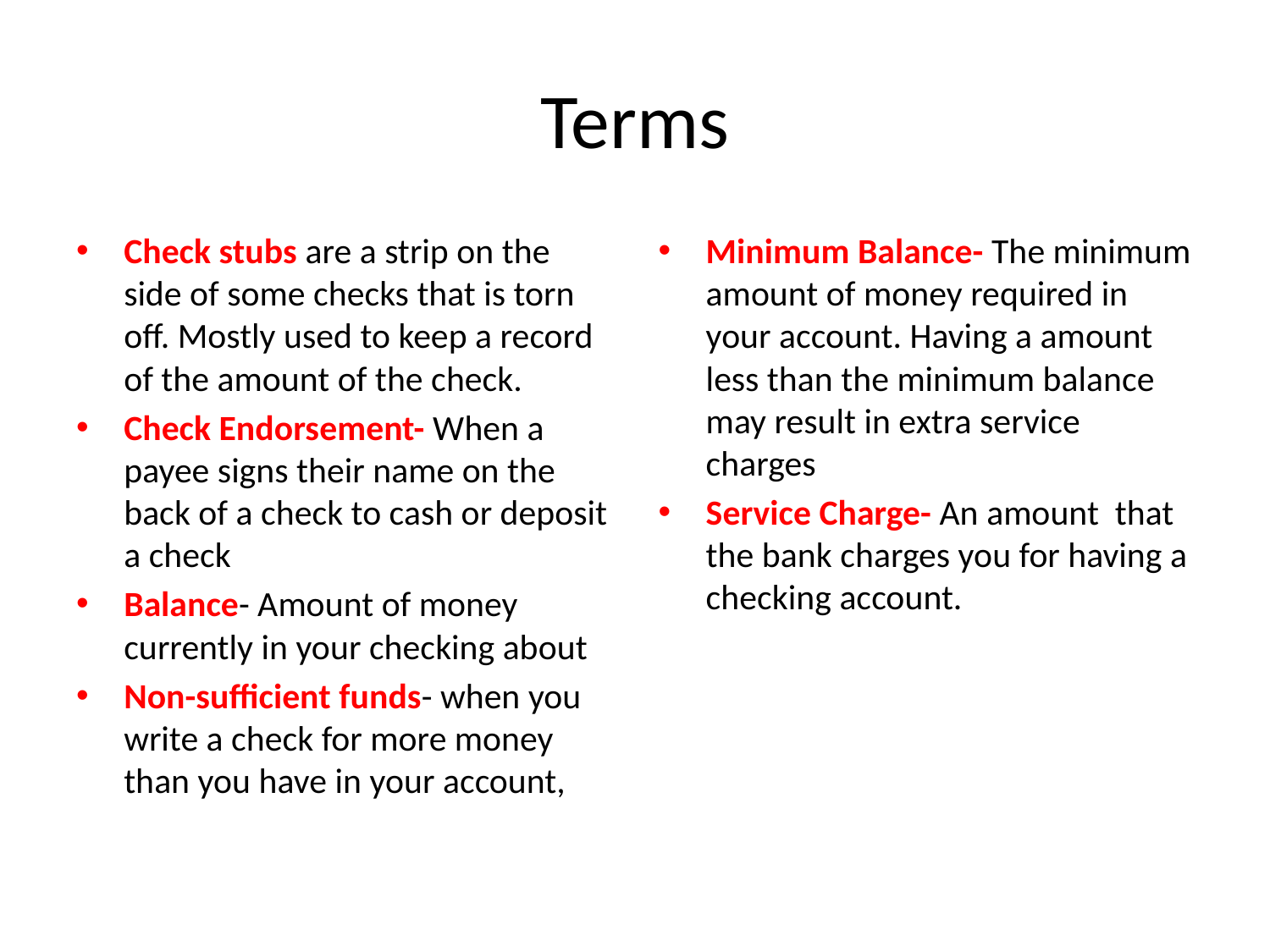

# Terms
Check stubs are a strip on the side of some checks that is torn off. Mostly used to keep a record of the amount of the check.
Check Endorsement- When a payee signs their name on the back of a check to cash or deposit a check
Balance- Amount of money currently in your checking about
Non-sufficient funds- when you write a check for more money than you have in your account,
Minimum Balance- The minimum amount of money required in your account. Having a amount less than the minimum balance may result in extra service charges
Service Charge- An amount  that the bank charges you for having a checking account.